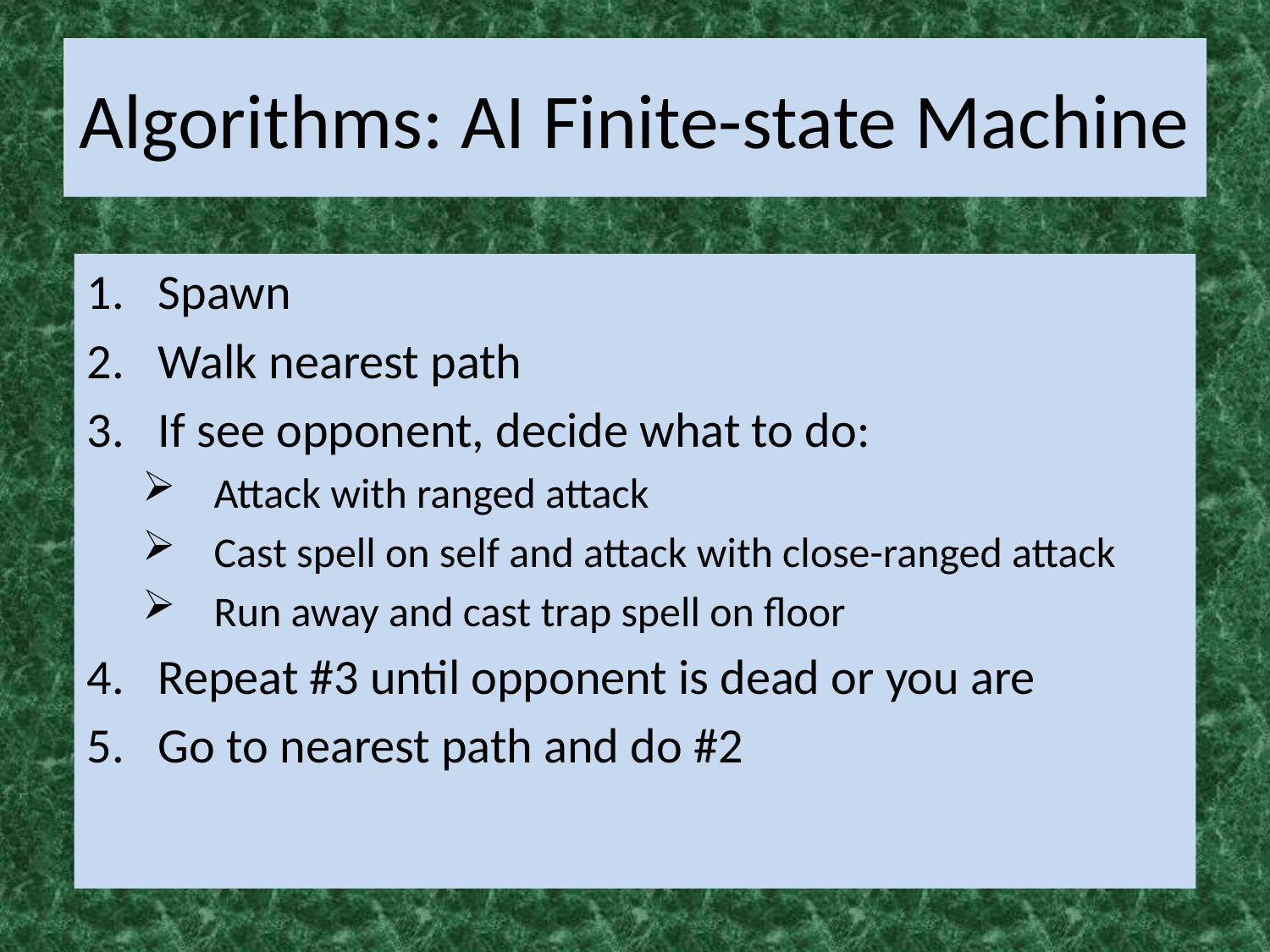

# Algorithms: AI Finite-state Machine
Spawn
Walk nearest path
If see opponent, decide what to do:
Attack with ranged attack
Cast spell on self and attack with close-ranged attack
Run away and cast trap spell on floor
Repeat #3 until opponent is dead or you are
Go to nearest path and do #2